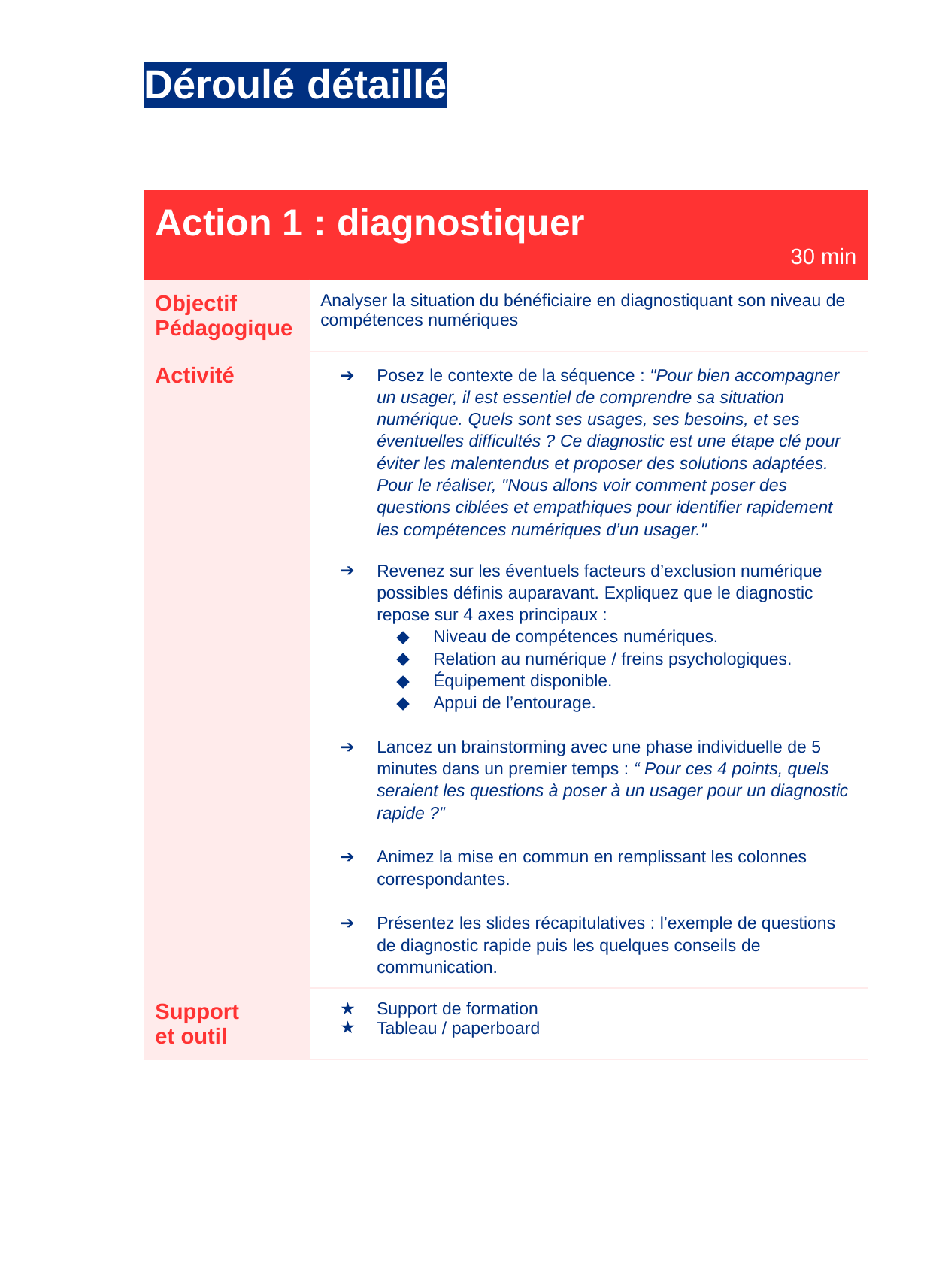

Déroulé détaillé
| Action 1 : diagnostiquer 30 min |  |
| --- | --- |
| Objectif Pédagogique | Analyser la situation du bénéficiaire en diagnostiquant son niveau de compétences numériques |
| Activité | Posez le contexte de la séquence : "Pour bien accompagner un usager, il est essentiel de comprendre sa situation numérique. Quels sont ses usages, ses besoins, et ses éventuelles difficultés ? Ce diagnostic est une étape clé pour éviter les malentendus et proposer des solutions adaptées. Pour le réaliser, "Nous allons voir comment poser des questions ciblées et empathiques pour identifier rapidement les compétences numériques d’un usager." Revenez sur les éventuels facteurs d’exclusion numérique possibles définis auparavant. Expliquez que le diagnostic repose sur 4 axes principaux : Niveau de compétences numériques. Relation au numérique / freins psychologiques. Équipement disponible. Appui de l’entourage. Lancez un brainstorming avec une phase individuelle de 5 minutes dans un premier temps : “ Pour ces 4 points, quels seraient les questions à poser à un usager pour un diagnostic rapide ?” Animez la mise en commun en remplissant les colonnes correspondantes. Présentez les slides récapitulatives : l’exemple de questions de diagnostic rapide puis les quelques conseils de communication. |
| Support et outil | Support de formation Tableau / paperboard |